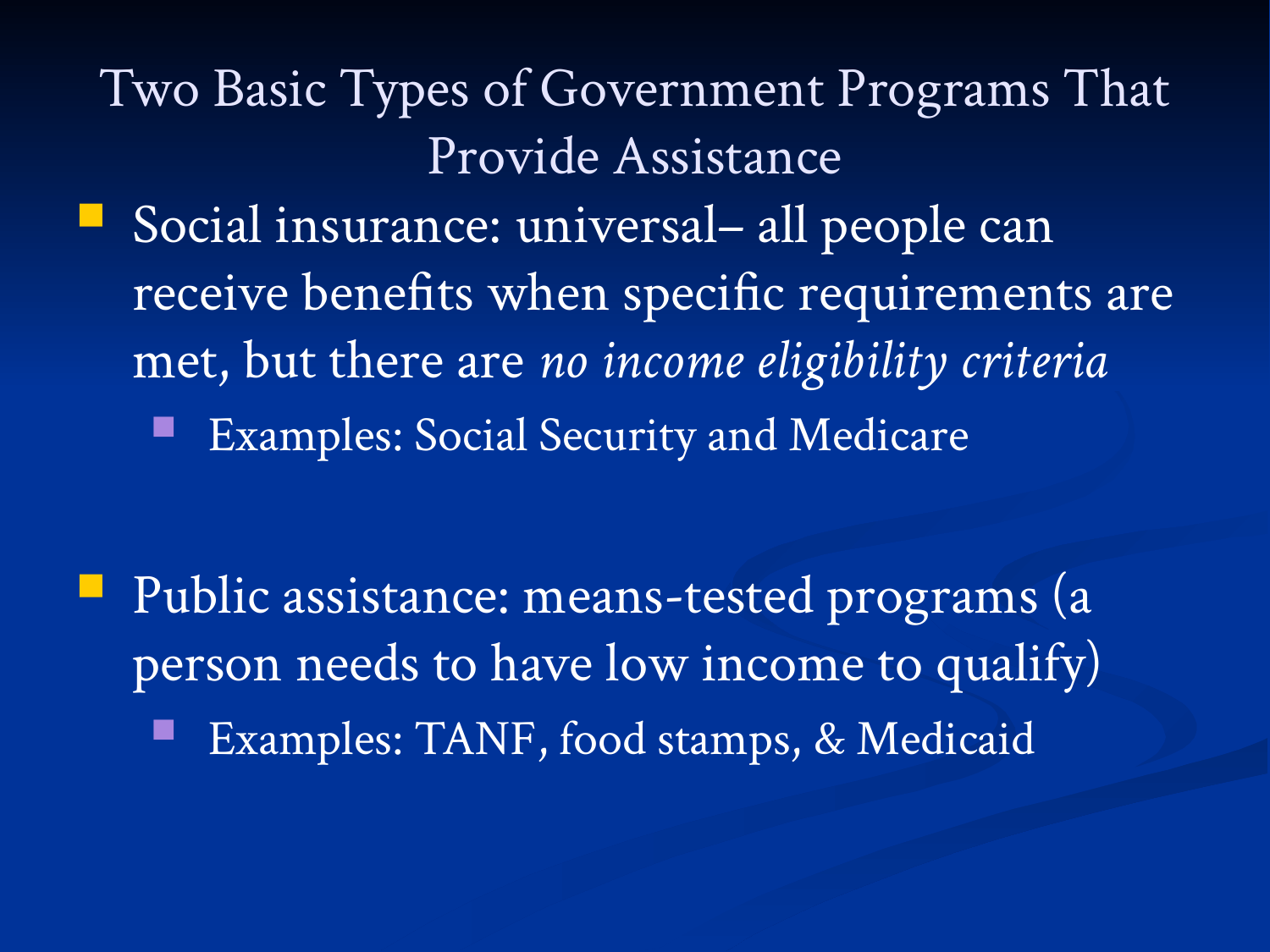

Two Basic Types of Government Programs That Provide Assistance
# Social insurance: universal– all people can receive benefits when specific requirements are met, but there are no income eligibility criteria
 Examples: Social Security and Medicare

Public assistance: means-tested programs (a person needs to have low income to qualify)
 Examples: TANF, food stamps, & Medicaid